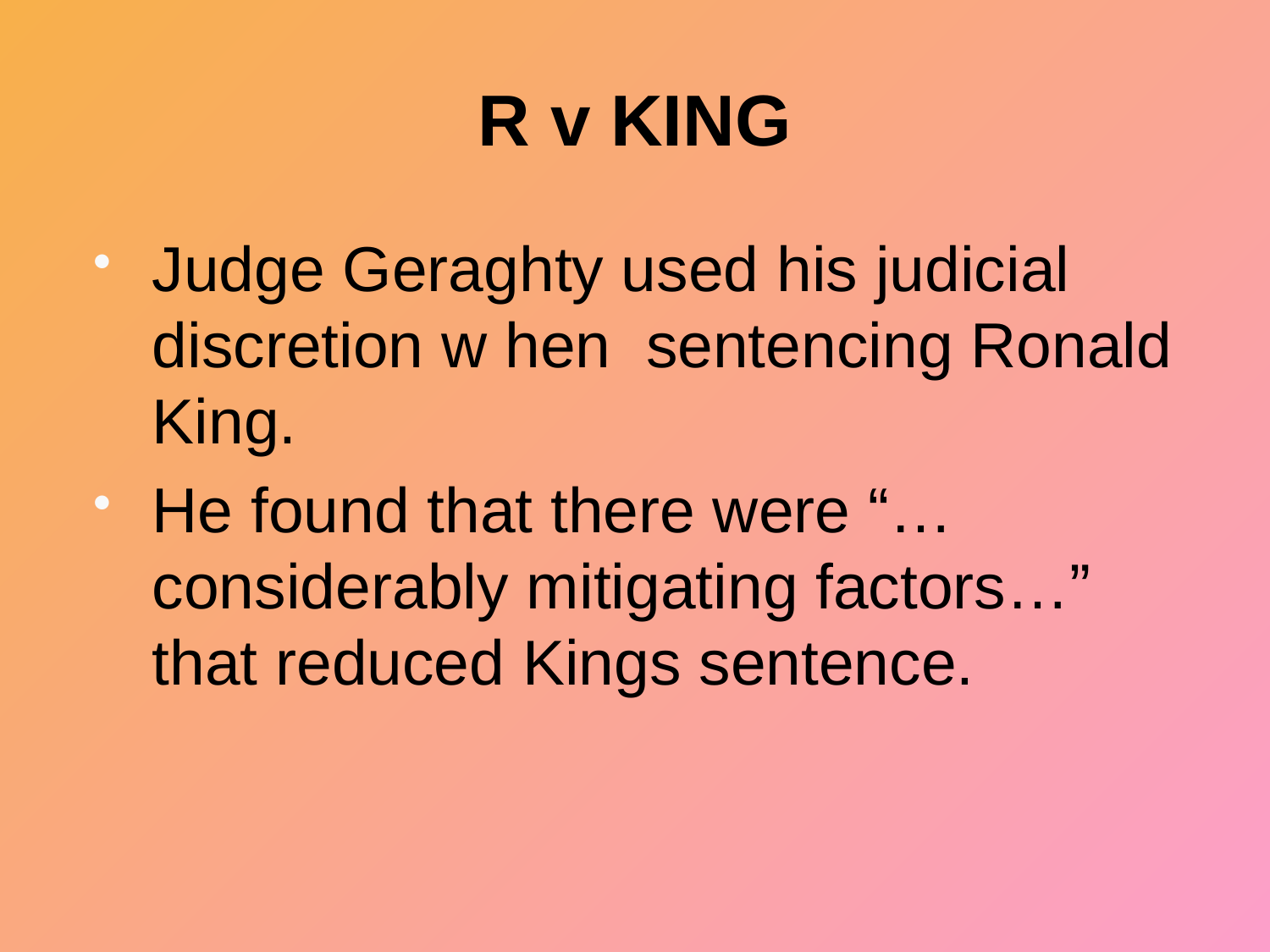

# R v KING
Judge Geraghty used his judicial discretion w hen  sentencing Ronald King.
He found that there were “…considerably mitigating factors…” that reduced Kings sentence.